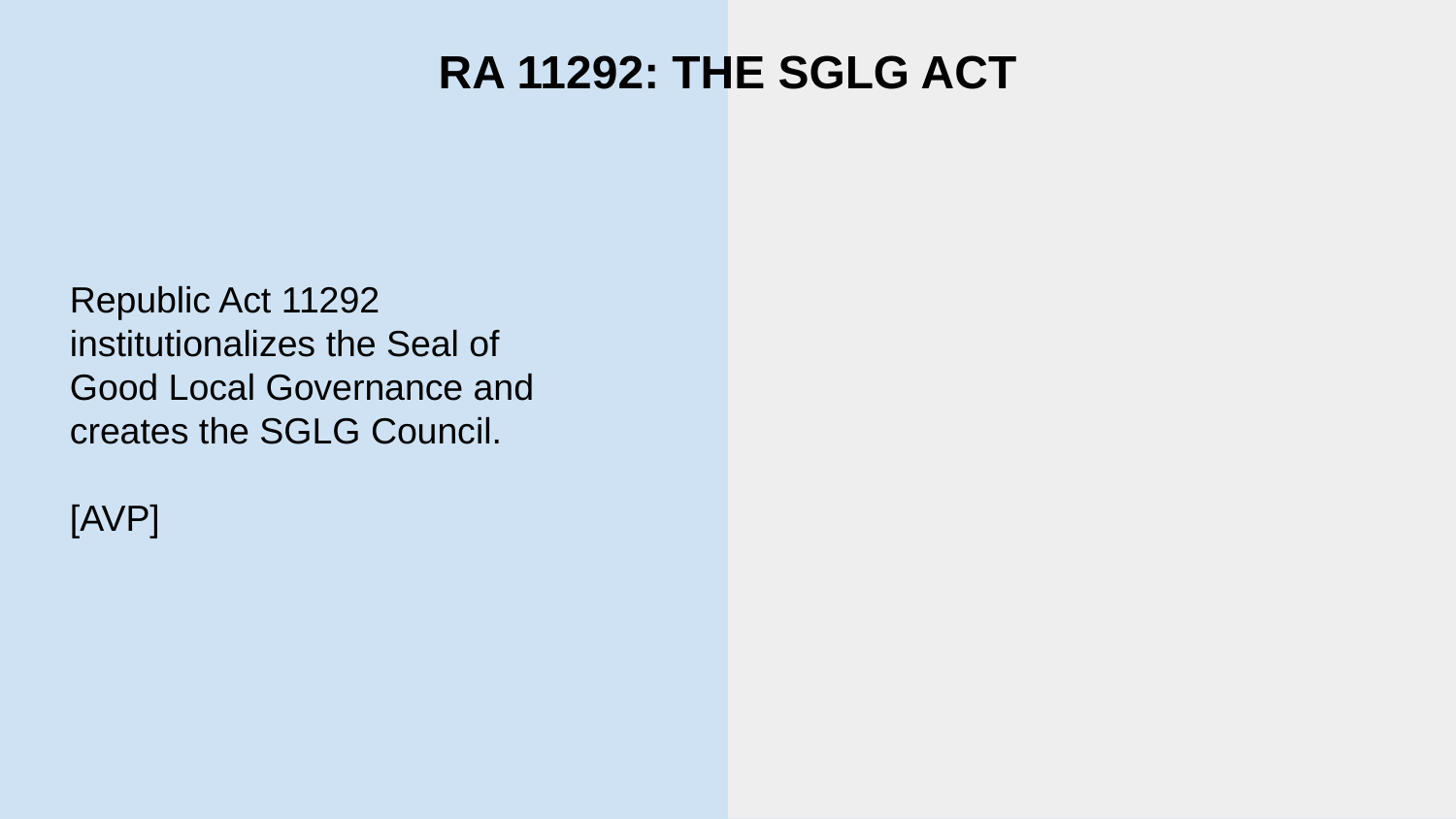

RA 11292: THE SGLG ACT
Republic Act 11292 institutionalizes the Seal of Good Local Governance and creates the SGLG Council.

[AVP]